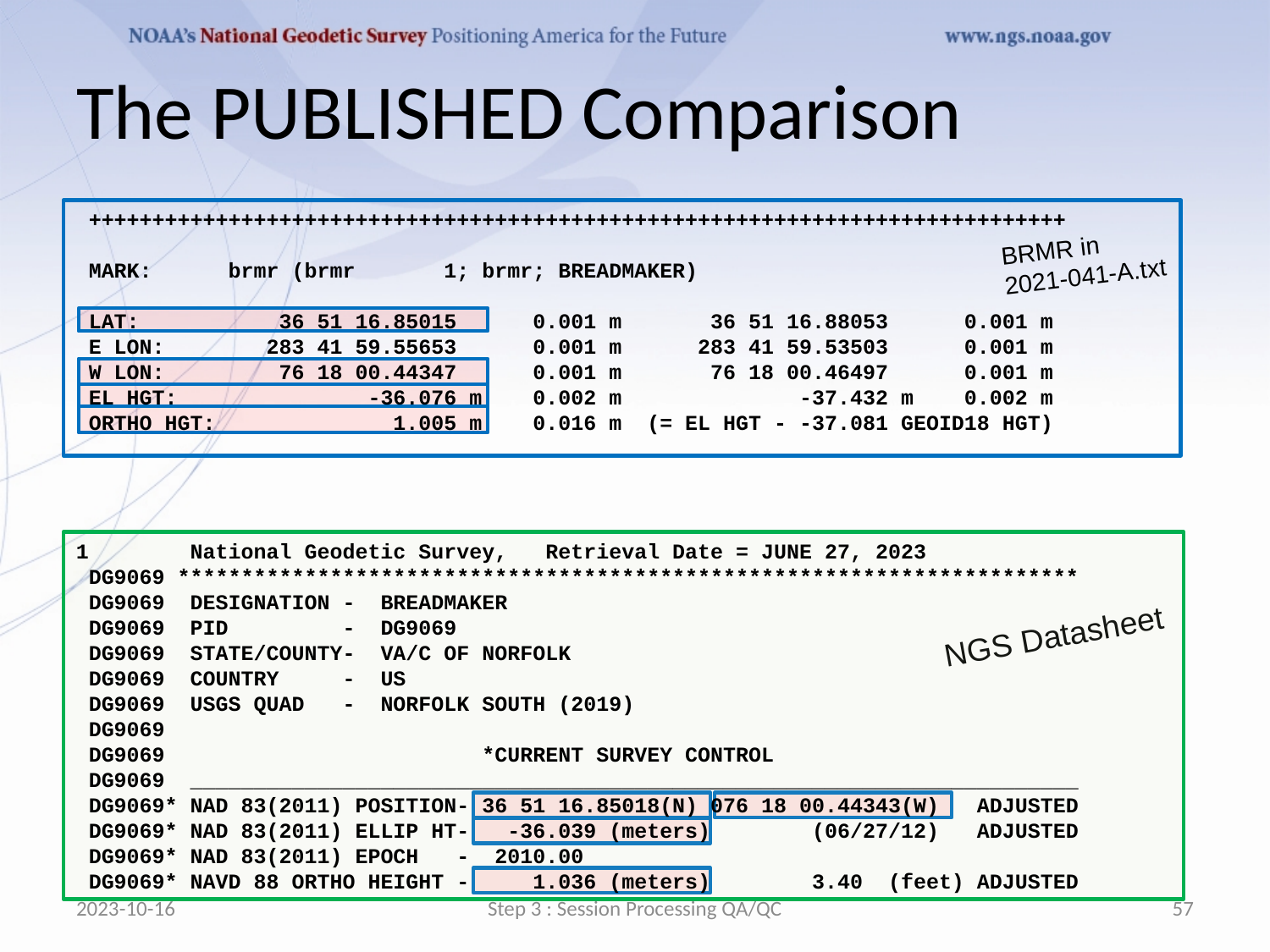

# The PUBLISHED Comparison
 +++++++++++++++++++++++++++++++++++++++++++++++++++++++++++++++++++++++++++++

 MARK:      brmr (brmr       1; brmr; BREADMAKER)

 LAT:           36 51 16.85015      0.001 m       36 51 16.88053      0.001 m
 E LON:        283 41 59.55653      0.001 m      283 41 59.53503      0.001 m
 W LON:         76 18 00.44347      0.001 m       76 18 00.46497      0.001 m
 EL HGT:               -36.076 m    0.002 m              -37.432 m    0.002 m
 ORTHO HGT:              1.005 m    0.016 m  (= EL HGT - -37.081 GEOID18 HGT)

BRMR in
2021-041-A.txt

1        National Geodetic Survey,   Retrieval Date = JUNE 27, 2023
 DG9069 ***********************************************************************
 DG9069  DESIGNATION -  BREADMAKER
 DG9069  PID         -  DG9069
 DG9069  STATE/COUNTY-  VA/C OF NORFOLK
 DG9069  COUNTRY     -  US
 DG9069  USGS QUAD   -  NORFOLK SOUTH (2019)
 DG9069
 DG9069                         *CURRENT SURVEY CONTROL
 DG9069  ______________________________________________________________________
 DG9069* NAD 83(2011) POSITION- 36 51 16.85018(N) 076 18 00.44343(W)   ADJUSTED
 DG9069* NAD 83(2011) ELLIP HT-   -36.039 (meters)        (06/27/12)   ADJUSTED
 DG9069* NAD 83(2011) EPOCH   -  2010.00
 DG9069* NAVD 88 ORTHO HEIGHT -     1.036 (meters)        3.40  (feet) ADJUSTED
NGS Datasheet

2023-10-16
Step 3 : Session Processing QA/QC
57